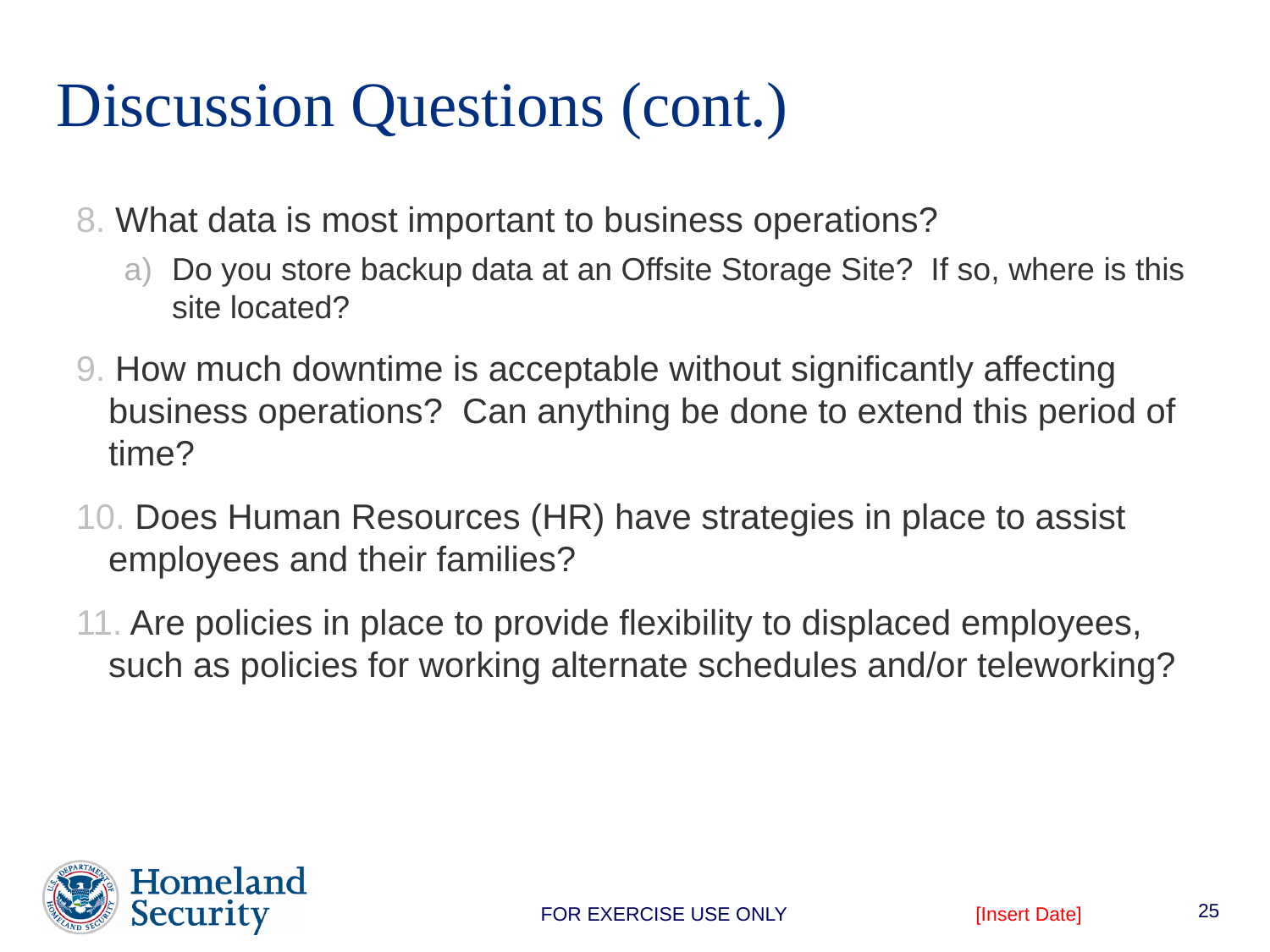

# Discussion Questions (cont.)
8. What data is most important to business operations?
Do you store backup data at an Offsite Storage Site?  If so, where is this site located?
9. How much downtime is acceptable without significantly affecting business operations?  Can anything be done to extend this period of time?
10. Does Human Resources (HR) have strategies in place to assist employees and their families?
11. Are policies in place to provide flexibility to displaced employees, such as policies for working alternate schedules and/or teleworking?

25